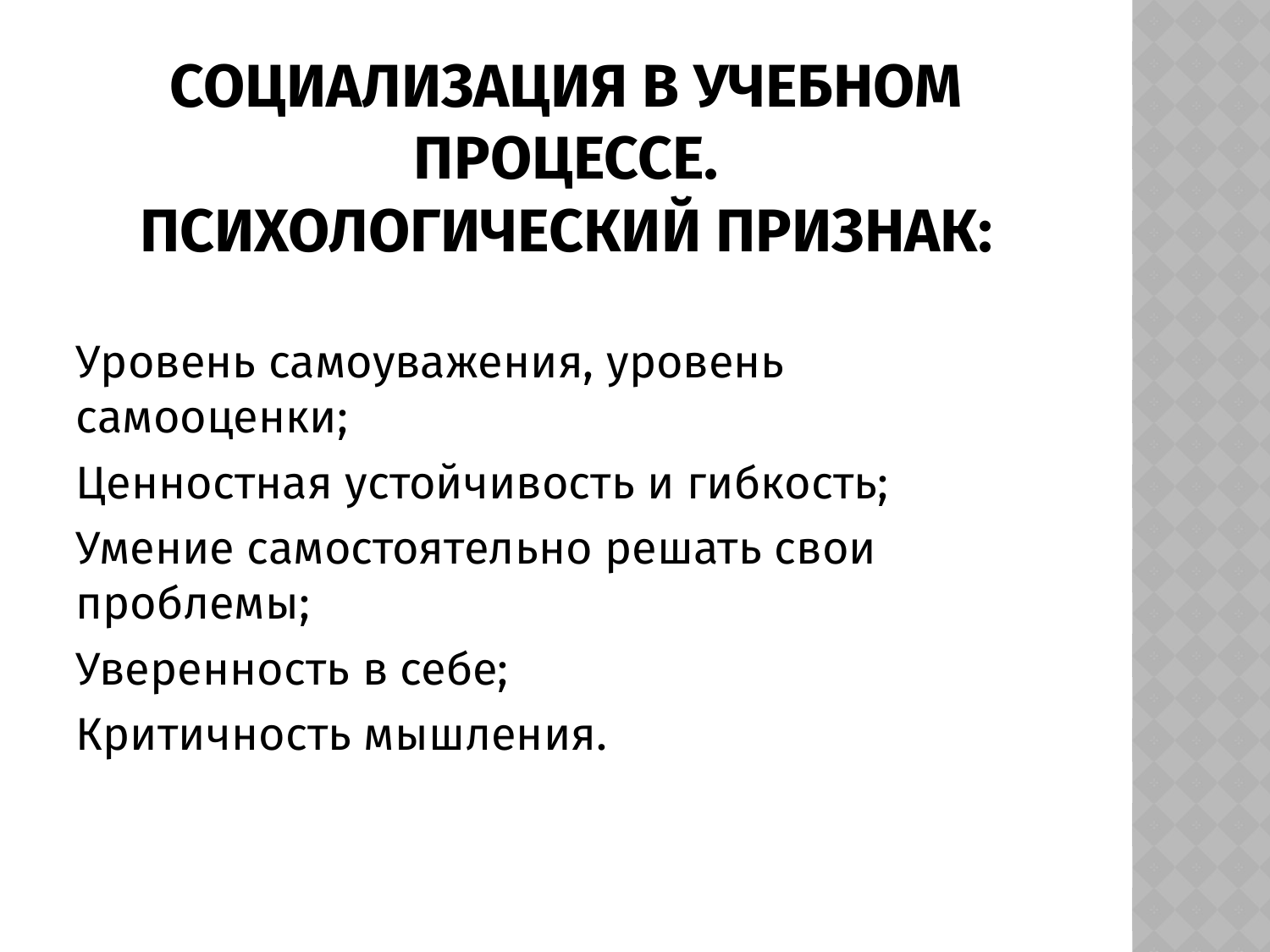

# Социализация в учебном процессе. Психологический признак:
Уровень самоуважения, уровень самооценки;
Ценностная устойчивость и гибкость;
Умение самостоятельно решать свои проблемы;
Уверенность в себе;
Критичность мышления.